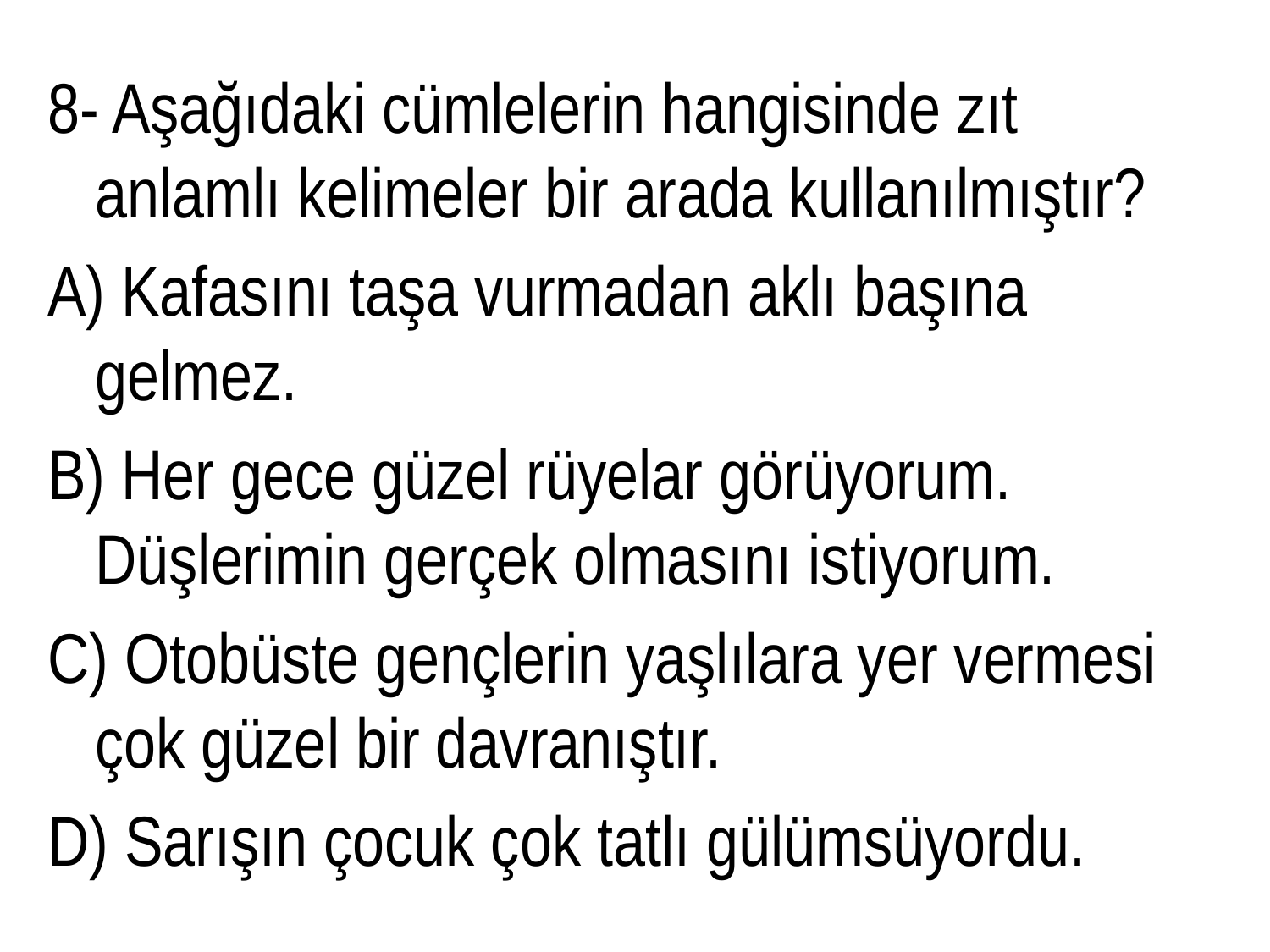

8- Aşağıdaki cümlelerin hangisinde zıt anlamlı kelimeler bir arada kullanılmıştır?
A) Kafasını taşa vurmadan aklı başına gelmez.
B) Her gece güzel rüyelar görüyorum. Düşlerimin gerçek olmasını istiyorum.
C) Otobüste gençlerin yaşlılara yer vermesi çok güzel bir davranıştır.
D) Sarışın çocuk çok tatlı gülümsüyordu.